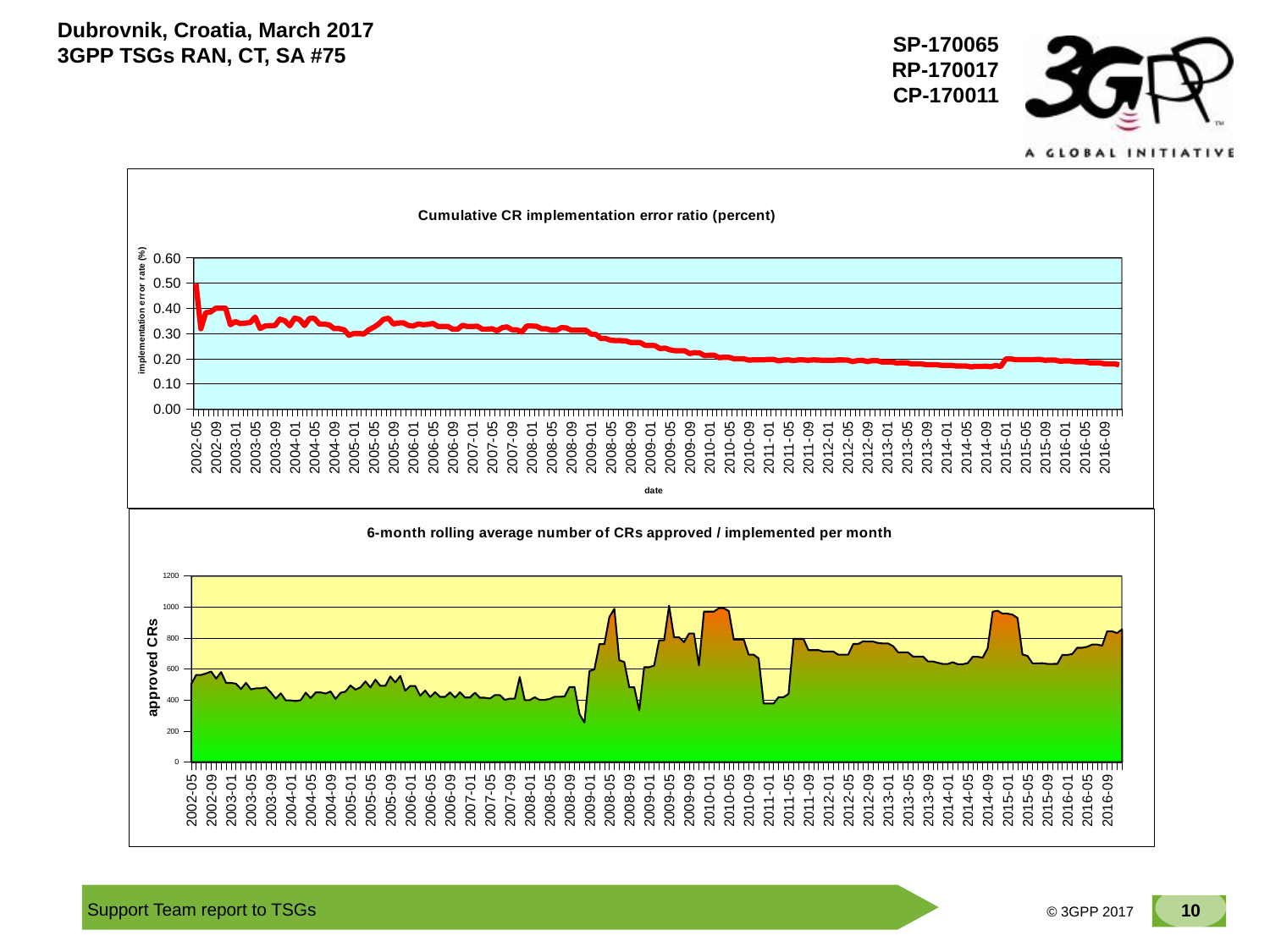

### Chart: Cumulative CR implementation error ratio (percent)

| Category | cumulative error ratio (percent) |
|---|---|
| 2002-05 | 0.4973474801061008 |
| 2002-06 | 0.3189453540293431 |
| 2002-07 | 0.3827344248352116 |
| 2002-08 | 0.38578680203045707 |
| 2002-09 | 0.40019209220425817 |
| 2002-10 | 0.40019209220425817 |
| 2002-11 | 0.39993847100446117 |
| 2002-12 | 0.33470648815653975 |
| 2003-01 | 0.34757981462409887 |
| 2003-02 | 0.3392385978137959 |
| 2003-03 | 0.34163544192197476 |
| 2003-04 | 0.3435688211294827 |
| 2003-05 | 0.36504187245007524 |
| 2003-06 | 0.32009037845980065 |
| 2003-07 | 0.3295048013556772 |
| 2003-08 | 0.3317055192112781 |
| 2003-09 | 0.33140720598232515 |
| 2003-10 | 0.3569000679809656 |
| 2003-11 | 0.3506721215663354 |
| 2003-12 | 0.3305403951110771 |
| 2004-01 | 0.3612883388423399 |
| 2004-02 | 0.3557102853250589 |
| 2004-03 | 0.3317568998376512 |
| 2004-04 | 0.3597371151850571 |
| 2004-05 | 0.3597371151850571 |
| 2004-06 | 0.33749363219561906 |
| 2004-07 | 0.33749363219561906 |
| 2004-08 | 0.334047649060885 |
| 2004-09 | 0.31948881789137407 |
| 2004-10 | 0.31948881789137407 |
| 2004-11 | 0.31512605042016806 |
| 2004-12 | 0.2929687500000001 |
| 2005-01 | 0.29996250468691427 |
| 2005-02 | 0.29996250468691427 |
| 2005-03 | 0.2980701222592707 |
| 2005-04 | 0.3146067415730338 |
| 2005-05 | 0.32459425717852686 |
| 2005-06 | 0.3376347069978264 |
| 2005-07 | 0.35613523888811793 |
| 2005-08 | 0.3607603718606912 |
| 2005-09 | 0.3375308321433208 |
| 2005-10 | 0.3418581505041326 |
| 2005-11 | 0.3424657534246576 |
| 2005-12 | 0.33219866300291206 |
| 2006-01 | 0.32973743130470196 |
| 2006-02 | 0.3378790962751884 |
| 2006-03 | 0.3349170496144562 |
| 2006-04 | 0.3361929051704152 |
| 2006-05 | 0.3400571914367416 |
| 2006-06 | 0.32854664254863597 |
| 2006-07 | 0.32854664254863597 |
| 2006-08 | 0.32854664254863597 |
| 2006-09 | 0.31718061674008835 |
| 2006-10 | 0.31718061674008835 |
| 2006-11 | 0.3323886498023165 |
| 2006-12 | 0.3278134504900304 |
| 2007-01 | 0.3278134504900304 |
| 2007-02 | 0.32913518052057095 |
| 2007-03 | 0.3174911718016005 |
| 2007-04 | 0.3174911718016005 |
| 2007-05 | 0.318922749822821 |
| 2007-06 | 0.3107133979617202 |
| 2007-07 | 0.3231419338801889 |
| 2007-08 | 0.3262490678598064 |
| 2007-09 | 0.3150882247029169 |
| 2007-10 | 0.3150882247029169 |
| 2007-11 | 0.30581930447952477 |
| 2007-12 | 0.3296321998612076 |
| 2008-01 | 0.3296321998612076 |
| 2008-02 | 0.32859654685383227 |
| 2008-03 | 0.31904175528937656 |
| 2008-04 | 0.31904175528937656 |
| 2008-05 | 0.31267843062617257 |
| 2008-06 | 0.3125757861550486 |
| 2008-07 | 0.3233542615397055 |
| 2008-08 | 0.32229473853839324 |
| 2008-09 | 0.3131551023577215 |
| 2008-10 | 0.3131551023577215 |
| 2008-11 | 0.3131551023577215 |
| 2008-12 | 0.3131551023577215 |
| 2009-01 | 0.29779484150423324 |
| 2008-02 | 0.2964233219010289 |
| 2008-03 | 0.28007314306876835 |
| 2008-04 | 0.28007314306876835 |
| 2008-05 | 0.2734463276836158 |
| 2008-06 | 0.27147087857847996 |
| 2008-07 | 0.27147087857847996 |
| 2008-08 | 0.27072985188168436 |
| 2008-09 | 0.2646420824295011 |
| 2009-10 | 0.2646420824295011 |
| 2008-11 | 0.2637894873402669 |
| 2008-12 | 0.2528916711579123 |
| 2009-01 | 0.2528916711579123 |
| 2009-02 | 0.251909973157134 |
| 2009-03 | 0.24009603841536625 |
| 2009-04 | 0.24206403873024626 |
| 2009-05 | 0.2351861412264097 |
| 2009-06 | 0.23175626024532253 |
| 2009-07 | 0.23175626024532253 |
| 2009-08 | 0.23175626024532253 |
| 2009-09 | 0.2204854264510809 |
| 2009-10 | 0.22407055533646433 |
| 2009-11 | 0.22303506111160676 |
| 2009-12 | 0.21224572961592017 |
| 2010-01 | 0.2139436954528476 |
| 2010-02 | 0.2139436954528476 |
| 2010-03 | 0.20406841150557145 |
| 2010-04 | 0.20568800207307592 |
| 2010-05 | 0.205216042400543 |
| 2010-06 | 0.19958511440784515 |
| 2010-07 | 0.19958511440784515 |
| 2010-08 | 0.19958511440784515 |
| 2010-09 | 0.1942395823848979 |
| 2010-10 | 0.1957570791222799 |
| 2010-11 | 0.1957570791222799 |
| 2010-12 | 0.1957570791222799 |
| 2011-01 | 0.19727457585966188 |
| 2011-02 | 0.19727457585966188 |
| 2011-03 | 0.19148407466417203 |
| 2011-04 | 0.19440749565141138 |
| 2011-05 | 0.19553194904495777 |
| 2011-06 | 0.1924600928336919 |
| 2011-07 | 0.1952903883165403 |
| 2011-08 | 0.1952903883165403 |
| 2011-09 | 0.1938250900393149 |
| 2011-10 | 0.19519973606796256 |
| 2011-11 | 0.1948862934548399 |
| 2011-12 | 0.19348812383239933 |
| 2012-01 | 0.19348812383239933 |
| 2012-02 | 0.19348812383239933 |
| 2012-03 | 0.19505598106656616 |
| 2012-04 | 0.19505598106656616 |
| 2012-05 | 0.1947546091924176 |
| 2012-06 | 0.18865551502955594 |
| 2012-07 | 0.19242862533014715 |
| 2012-08 | 0.1934308861395466 |
| 2012-09 | 0.18880415859549335 |
| 2012-10 | 0.1924821616850158 |
| 2012-11 | 0.19233360692891002 |
| 2012-12 | 0.1866780813773752 |
| 2013-01 | 0.1866780813773752 |
| 2013-02 | 0.1866780813773752 |
| 2013-03 | 0.18295169842102202 |
| 2013-04 | 0.1841169958631942 |
| 2013-05 | 0.18399906835914762 |
| 2013-06 | 0.1791626978727265 |
| 2013-07 | 0.1791626978727265 |
| 2013-08 | 0.1791626978727265 |
| 2013-09 | 0.17611913679329422 |
| 2013-10 | 0.17611913679329422 |
| 2013-11 | 0.17611913679329422 |
| 2013-12 | 0.17394140348969947 |
| 2014-01 | 0.17394140348969947 |
| 2014-02 | 0.17381291212670966 |
| 2014-03 | 0.1711229946524064 |
| 2014-04 | 0.1711229946524064 |
| 2014-05 | 0.17104798965159673 |
| 2014-06 | 0.16760707072810177 |
| 2014-07 | 0.16968914614087321 |
| 2014-08 | 0.1696220446220446 |
| 2014-09 | 0.17057874200731343 |
| 2014-10 | 0.16814676090940214 |
| 2014-11 | 0.1730451929655117 |
| 2014-12 | 0.16895874263261296 |
| 2015-01 | 0.19842829076620833 |
| 2015-02 | 0.1994106090373282 |
| 2015-03 | 0.19617696515201297 |
| 2015-04 | 0.19617696515201297 |
| 2015-05 | 0.19612389619925416 |
| 2015-06 | 0.19598746437667472 |
| 2015-07 | 0.19693426372148956 |
| 2015-08 | 0.19692121258023598 |
| 2015-09 | 0.19389058232426334 |
| 2015-10 | 0.19482274858543774 |
| 2015-11 | 0.19476828165916493 |
| 2015-12 | 0.19040851280929996 |
| 2016-01 | 0.19131955832513392 |
| 2016-02 | 0.19124289669240868 |
| 2016-03 | 0.1880018979239219 |
| 2013-04 | 0.1880018979239219 |
| 2016-05 | 0.1878891990551858 |
| 2016-06 | 0.18370774721813984 |
| 2016-07 | 0.18370774721813984 |
| 2016-08 | 0.18370774721813984 |
| 2016-09 | 0.17985457472957575 |
| 2016-10 | 0.17985457472957575 |
| 2016-11 | 0.17985457472957575 |
| 2016-12 | 0.17581019196798586 |

### Chart: 6-month rolling average number of CRs approved / implemented per month

| Category | monthly CRs |
|---|---|
| 2002-05 | 502.66666666666686 |
| 2002-06 | 562.5 |
| 2002-07 | 562.5 |
| 2002-08 | 572.0 |
| 2002-09 | 584.3333333333336 |
| 2002-10 | 538.5 |
| 2002-11 | 580.8333333333336 |
| 2002-12 | 510.8333333333333 |
| 2003-01 | 510.8333333333333 |
| 2003-02 | 505.66666666666686 |
| 2003-03 | 471.16666666666686 |
| 2003-04 | 511.16666666666686 |
| 2003-05 | 468.8333333333333 |
| 2003-06 | 475.66666666666686 |
| 2003-07 | 475.66666666666686 |
| 2003-08 | 482.3333333333333 |
| 2003-09 | 449.0 |
| 2003-10 | 409.0 |
| 2003-11 | 443.8333333333333 |
| 2003-12 | 397.8333333333333 |
| 2004-01 | 397.8333333333333 |
| 2004-02 | 393.3333333333333 |
| 2004-03 | 399.8333333333333 |
| 2004-04 | 447.8333333333333 |
| 2004-05 | 413.0 |
| 2004-06 | 449.16666666666686 |
| 2004-07 | 449.16666666666686 |
| 2004-08 | 442.16666666666686 |
| 2004-09 | 455.8333333333333 |
| 2004-10 | 407.8333333333333 |
| 2004-11 | 446.8333333333333 |
| 2004-12 | 454.66666666666686 |
| 2005-01 | 494.16666666666686 |
| 2005-02 | 467.16666666666686 |
| 2005-03 | 482.0 |
| 2005-04 | 520.5 |
| 2005-05 | 481.5 |
| 2005-06 | 531.5 |
| 2005-07 | 492.0 |
| 2005-08 | 492.0 |
| 2005-09 | 552.5 |
| 2005-10 | 514.0 |
| 2005-11 | 555.8333333333336 |
| 2005-12 | 460.3333333333333 |
| 2006-01 | 490.66666666666686 |
| 2006-02 | 490.66666666666686 |
| 2006-03 | 428.16666666666686 |
| 2006-04 | 461.5 |
| 2006-05 | 419.66666666666686 |
| 2006-06 | 451.0 |
| 2006-07 | 420.66666666666686 |
| 2006-08 | 420.66666666666686 |
| 2006-09 | 449.5 |
| 2006-10 | 416.16666666666686 |
| 2006-11 | 450.5 |
| 2006-12 | 416.8333333333333 |
| 2007-01 | 416.8333333333333 |
| 2007-02 | 447.66666666666686 |
| 2007-03 | 415.3333333333333 |
| 2007-04 | 415.3333333333333 |
| 2007-05 | 410.16666666666686 |
| 2007-06 | 432.3333333333333 |
| 2007-07 | 432.3333333333333 |
| 2007-08 | 401.5 |
| 2007-09 | 409.5 |
| 2007-10 | 409.5 |
| 2007-11 | 548.6666666666666 |
| 2007-12 | 400.0 |
| 2008-01 | 400.0 |
| 2008-02 | 418.16666666666686 |
| 2008-03 | 401.3333333333333 |
| 2008-04 | 401.3333333333333 |
| 2008-05 | 407.5 |
| 2008-06 | 421.16666666666686 |
| 2008-07 | 421.16666666666686 |
| 2008-08 | 423.3333333333333 |
| 2008-09 | 484.5 |
| 2008-10 | 484.5 |
| 2008-11 | 310.0 |
| 2008-12 | 254.6666666666666 |
| 2009-01 | 586.8333333333336 |
| 2008-02 | 597.8333333333336 |
| 2008-03 | 760.6666666666666 |
| 2008-04 | 760.6666666666666 |
| 2008-05 | 935.1666666666666 |
| 2008-06 | 988.8333333333336 |
| 2008-07 | 656.6666666666666 |
| 2008-08 | 645.6666666666666 |
| 2008-09 | 482.8333333333333 |
| 2009-10 | 482.8333333333333 |
| 2008-11 | 333.16666666666686 |
| 2008-12 | 611.6666666666666 |
| 2009-01 | 611.6666666666666 |
| 2009-02 | 622.6666666666666 |
| 2009-03 | 785.5 |
| 2009-04 | 785.5 |
| 2009-05 | 1008.3333333333335 |
| 2009-06 | 805.1666666666666 |
| 2009-07 | 805.1666666666666 |
| 2009-08 | 773.8333333333336 |
| 2009-09 | 828.8333333333336 |
| 2009-10 | 828.8333333333336 |
| 2009-11 | 624.3333333333336 |
| 2009-12 | 970.1666666666666 |
| 2010-01 | 970.1666666666666 |
| 2010-02 | 970.1666666666666 |
| 2010-03 | 993.0 |
| 2010-04 | 993.0 |
| 2010-05 | 973.5 |
| 2010-06 | 789.6666666666666 |
| 2010-07 | 789.6666666666666 |
| 2010-08 | 789.6666666666666 |
| 2010-09 | 692.3333333333336 |
| 2010-10 | 692.3333333333336 |
| 2010-11 | 668.6666666666666 |
| 2010-12 | 377.66666666666686 |
| 2011-01 | 377.66666666666686 |
| 2011-02 | 377.66666666666686 |
| 2011-03 | 419.16666666666686 |
| 2011-04 | 419.16666666666686 |
| 2011-05 | 438.8333333333333 |
| 2011-06 | 794.3333333333336 |
| 2011-07 | 794.3333333333336 |
| 2011-08 | 794.3333333333336 |
| 2011-09 | 722.1666666666666 |
| 2011-10 | 722.1666666666666 |
| 2011-11 | 722.0 |
| 2011-12 | 712.6666666666666 |
| 2012-01 | 712.6666666666666 |
| 2012-02 | 712.6666666666666 |
| 2012-03 | 692.5 |
| 2012-04 | 692.5 |
| 2012-05 | 692.8333333333336 |
| 2012-06 | 761.6666666666666 |
| 2012-07 | 761.6666666666666 |
| 2012-08 | 779.1666666666666 |
| 2012-09 | 777.5 |
| 2012-10 | 777.5 |
| 2012-11 | 768.1666666666666 |
| 2012-12 | 765.3333333333336 |
| 2013-01 | 765.3333333333336 |
| 2013-02 | 747.8333333333336 |
| 2013-03 | 708.1666666666666 |
| 2013-04 | 708.1666666666666 |
| 2013-05 | 706.8333333333336 |
| 2013-06 | 681.0 |
| 2013-07 | 681.0 |
| 2013-08 | 681.0 |
| 2013-09 | 649.5 |
| 2013-10 | 649.5 |
| 2013-11 | 640.3333333333336 |
| 2013-12 | 632.8333333333336 |
| 2014-01 | 632.8333333333336 |
| 2014-02 | 644.1666666666666 |
| 2014-03 | 631.3333333333336 |
| 2014-04 | 631.3333333333336 |
| 2014-05 | 638.1666666666666 |
| 2014-06 | 678.8333333333336 |
| 2014-07 | 678.8333333333336 |
| 2014-08 | 673.8333333333336 |
| 2014-09 | 733.6666666666666 |
| 2014-10 | 969.6666666666666 |
| 2014-11 | 975.8333333333336 |
| 2014-12 | 957.0 |
| 2015-01 | 957.0 |
| 2015-02 | 950.6666666666666 |
| 2015-03 | 929.3333333333336 |
| 2015-04 | 693.3333333333336 |
| 2015-05 | 685.0 |
| 2015-06 | 636.5 |
| 2015-07 | 636.5 |
| 2015-08 | 637.6666666666666 |
| 2015-09 | 633.1666666666666 |
| 2015-10 | 633.1666666666666 |
| 2015-11 | 633.5 |
| 2015-12 | 690.8333333333336 |
| 2016-01 | 690.8333333333336 |
| 2016-02 | 697.0 |
| 2016-03 | 737.3333333333336 |
| 2013-04 | 737.3333333333336 |
| 2016-05 | 743.5 |
| 2016-06 | 758.0 |
| 2016-07 | 758.0 |
| 2016-08 | 750.6666666666666 |
| 2016-09 | 843.3333333333336 |
| 2016-10 | 843.3333333333336 |
| 2016-11 | 832.1666666666666 |
| 2016-12 | 855.8333333333336 |